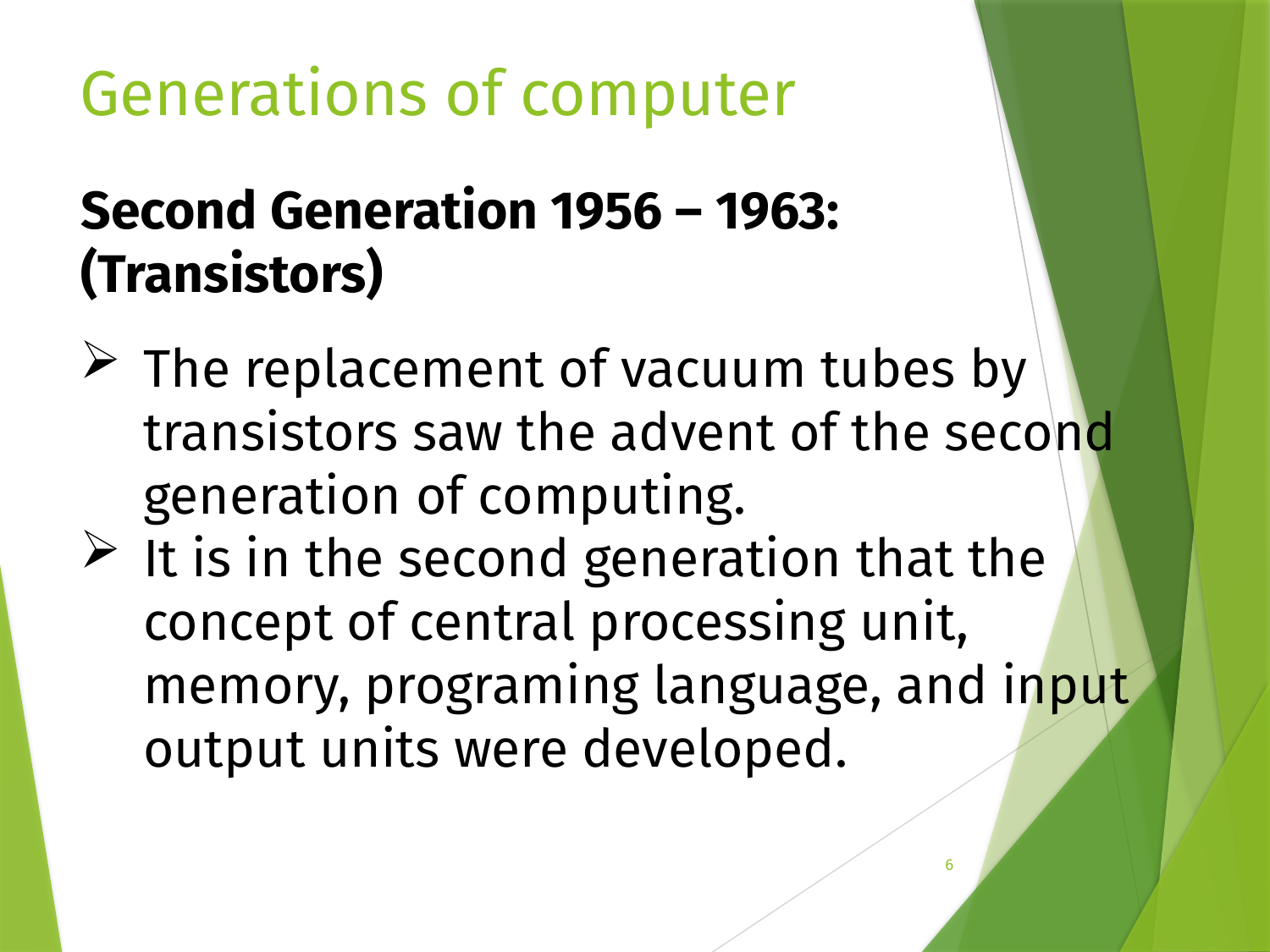

# Generations of computer
Second Generation 1956 – 1963:  (Transistors)
The replacement of vacuum tubes by transistors saw the advent of the second generation of computing.
It is in the second generation that the concept of central processing unit, memory, programing language, and input output units were developed.
6